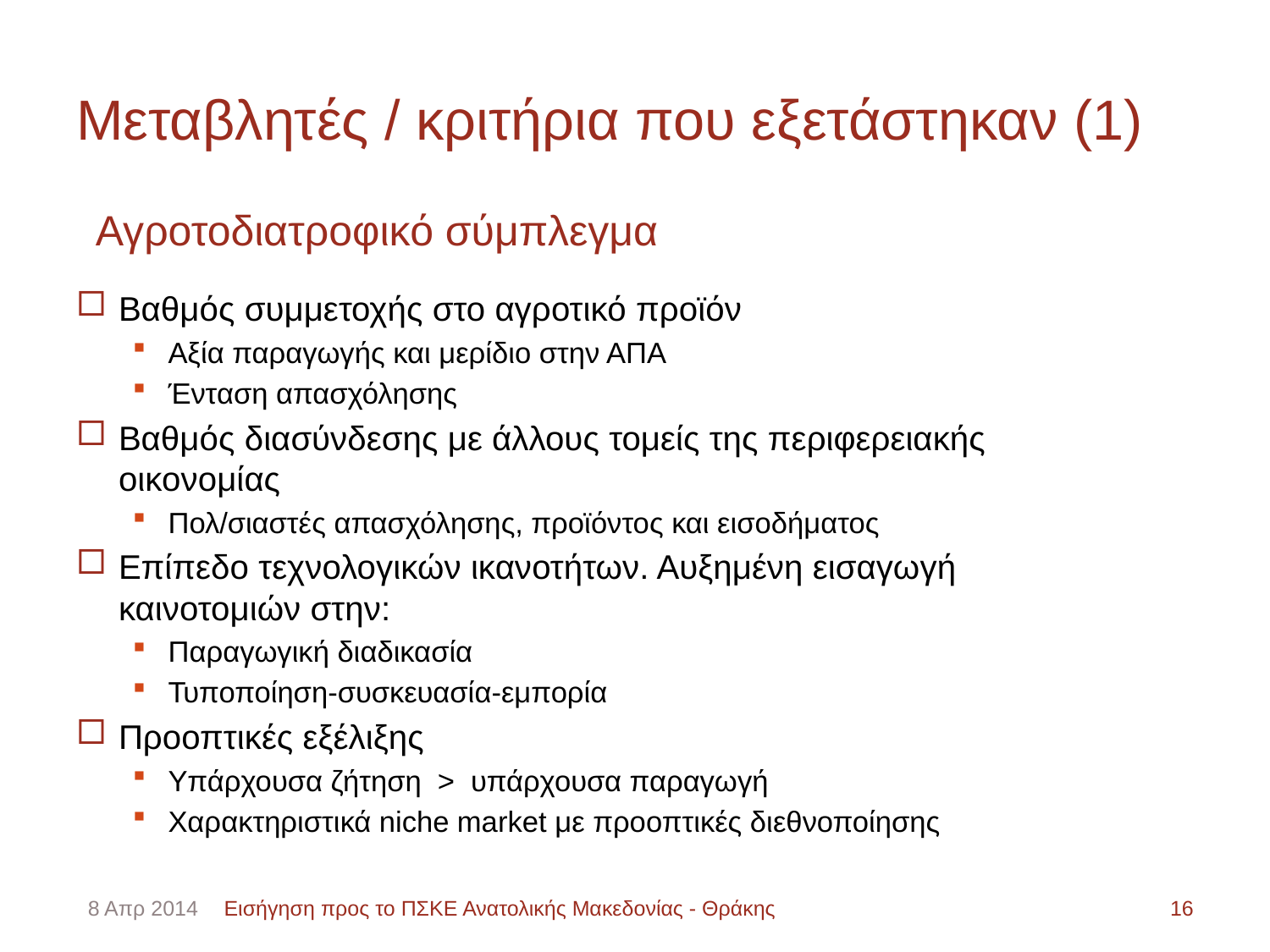

# Μεταβλητές / κριτήρια που εξετάστηκαν (1)
Αγροτοδιατροφικό σύμπλεγμα
Βαθμός συμμετοχής στο αγροτικό προϊόν
Αξία παραγωγής και μερίδιο στην ΑΠΑ
Ένταση απασχόλησης
Βαθμός διασύνδεσης με άλλους τομείς της περιφερειακής οικονομίας
Πολ/σιαστές απασχόλησης, προϊόντος και εισοδήματος
Επίπεδο τεχνολογικών ικανοτήτων. Αυξημένη εισαγωγή καινοτομιών στην:
Παραγωγική διαδικασία
Τυποποίηση-συσκευασία-εμπορία
Προοπτικές εξέλιξης
Υπάρχουσα ζήτηση  >  υπάρχουσα παραγωγή
Χαρακτηριστικά niche market με προοπτικές διεθνοποίησης
8 Απρ 2014
Εισήγηση προς το ΠΣΚΕ Ανατολικής Μακεδονίας - Θράκης
16